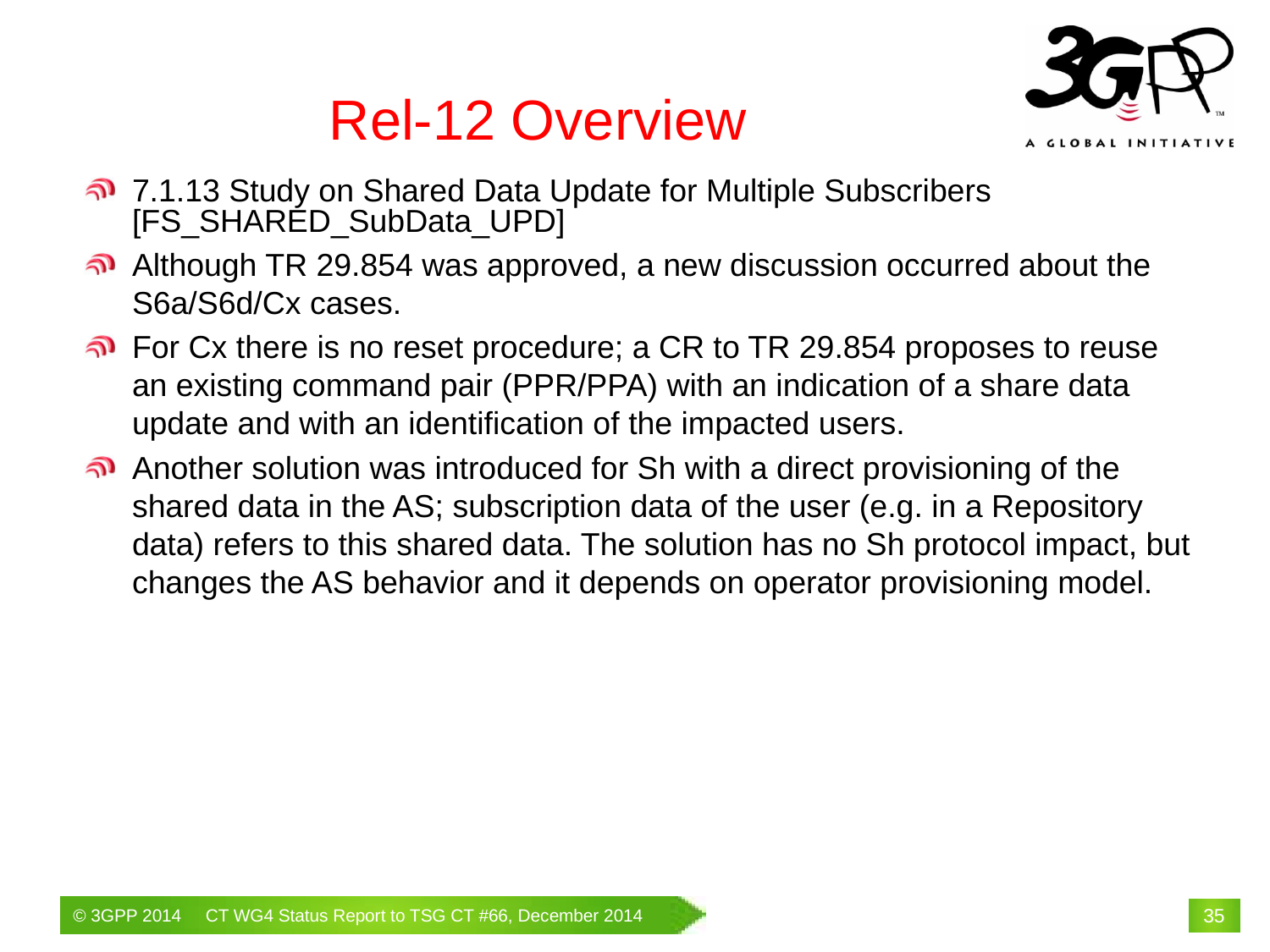

# Rel-12 Overview
7.1.13 Study on Shared Data Update for Multiple Subscribers [FS_SHARED_SubData_UPD]
Although TR 29.854 was approved, a new discussion occurred about the S6a/S6d/Cx cases.
For Cx there is no reset procedure; a CR to TR 29.854 proposes to reuse an existing command pair (PPR/PPA) with an indication of a share data update and with an identification of the impacted users.
Another solution was introduced for Sh with a direct provisioning of the shared data in the AS; subscription data of the user (e.g. in a Repository data) refers to this shared data. The solution has no Sh protocol impact, but changes the AS behavior and it depends on operator provisioning model.